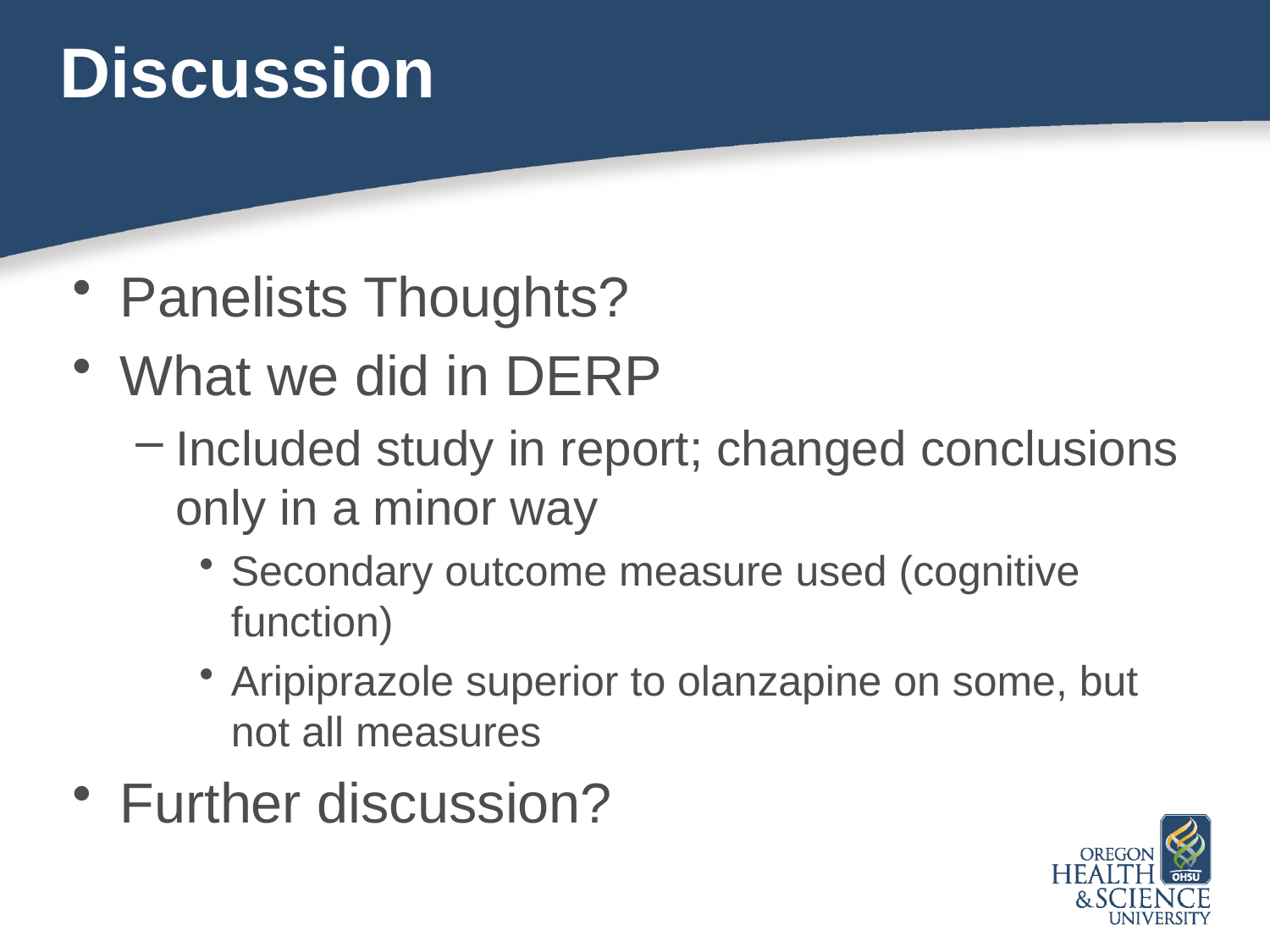

# Discussion
Panelists Thoughts?
What we did in DERP
Included study in report; changed conclusions only in a minor way
Secondary outcome measure used (cognitive function)
Aripiprazole superior to olanzapine on some, but not all measures
Further discussion?